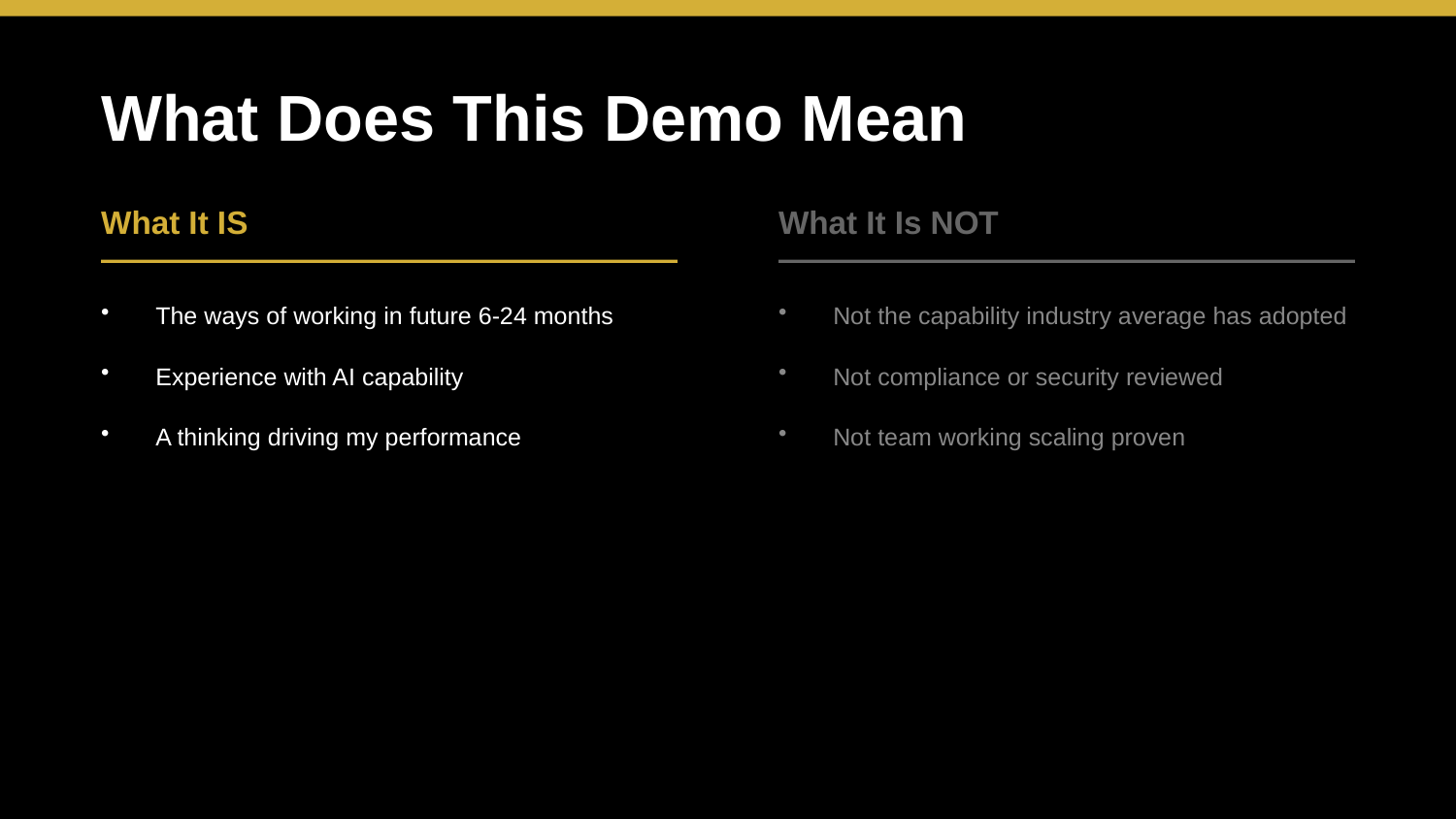

What Does This Demo Mean
What It IS
What It Is NOT

The ways of working in future 6-24 months
Experience with AI capability
A thinking driving my performance
Not the capability industry average has adopted
Not compliance or security reviewed
Not team working scaling proven